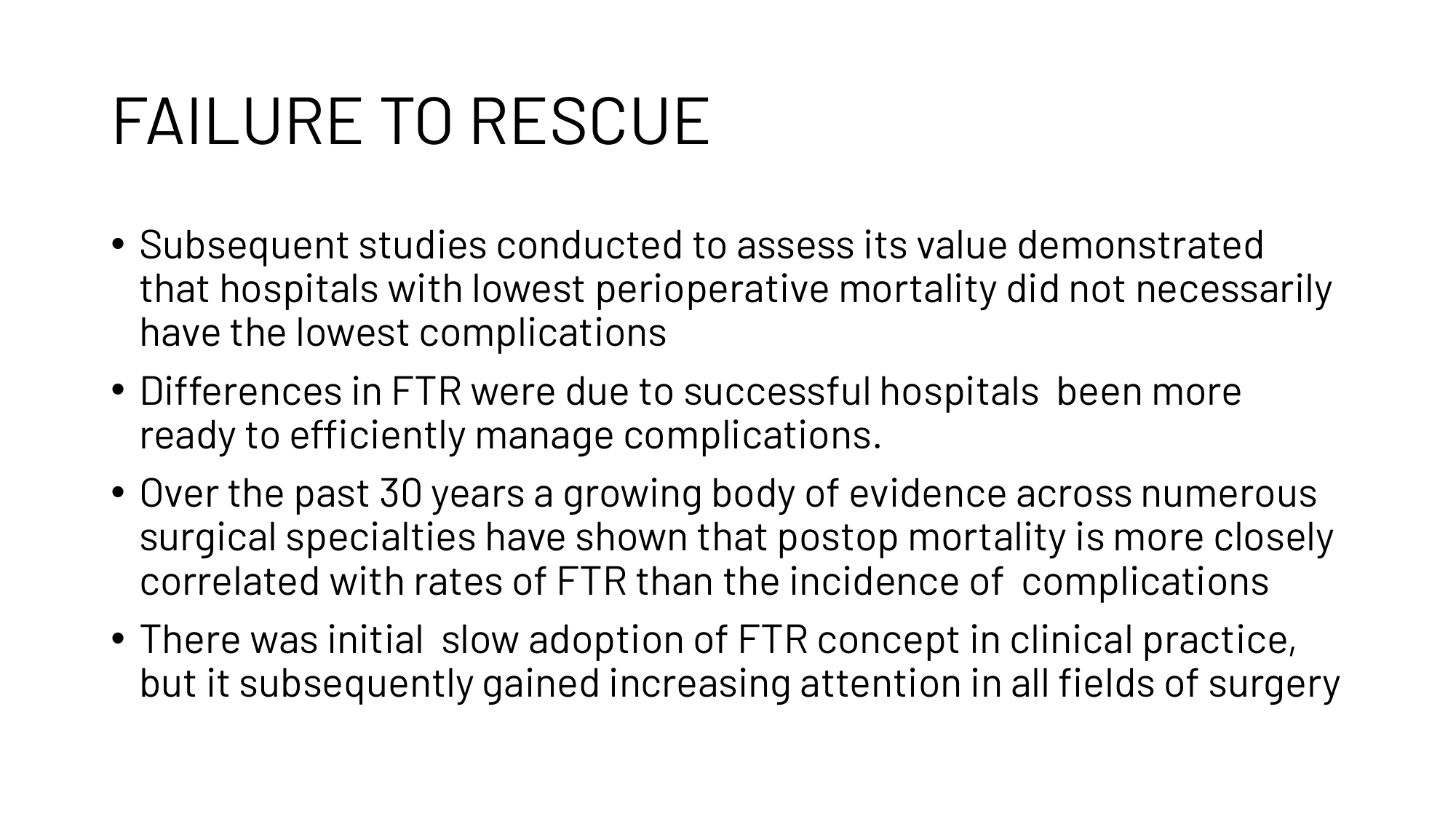

# FAILURE TO RESCUE
Subsequent studies conducted to assess its value demonstrated that hospitals with lowest perioperative mortality did not necessarily have the lowest complications
Differences in FTR were due to successful hospitals  been more ready to efficiently manage complications.
Over the past 30 years a growing body of evidence across numerous surgical specialties have shown that postop mortality is more closely correlated with rates of FTR than the incidence of  complications
There was initial  slow adoption of FTR concept in clinical practice, but it subsequently gained increasing attention in all fields of surgery